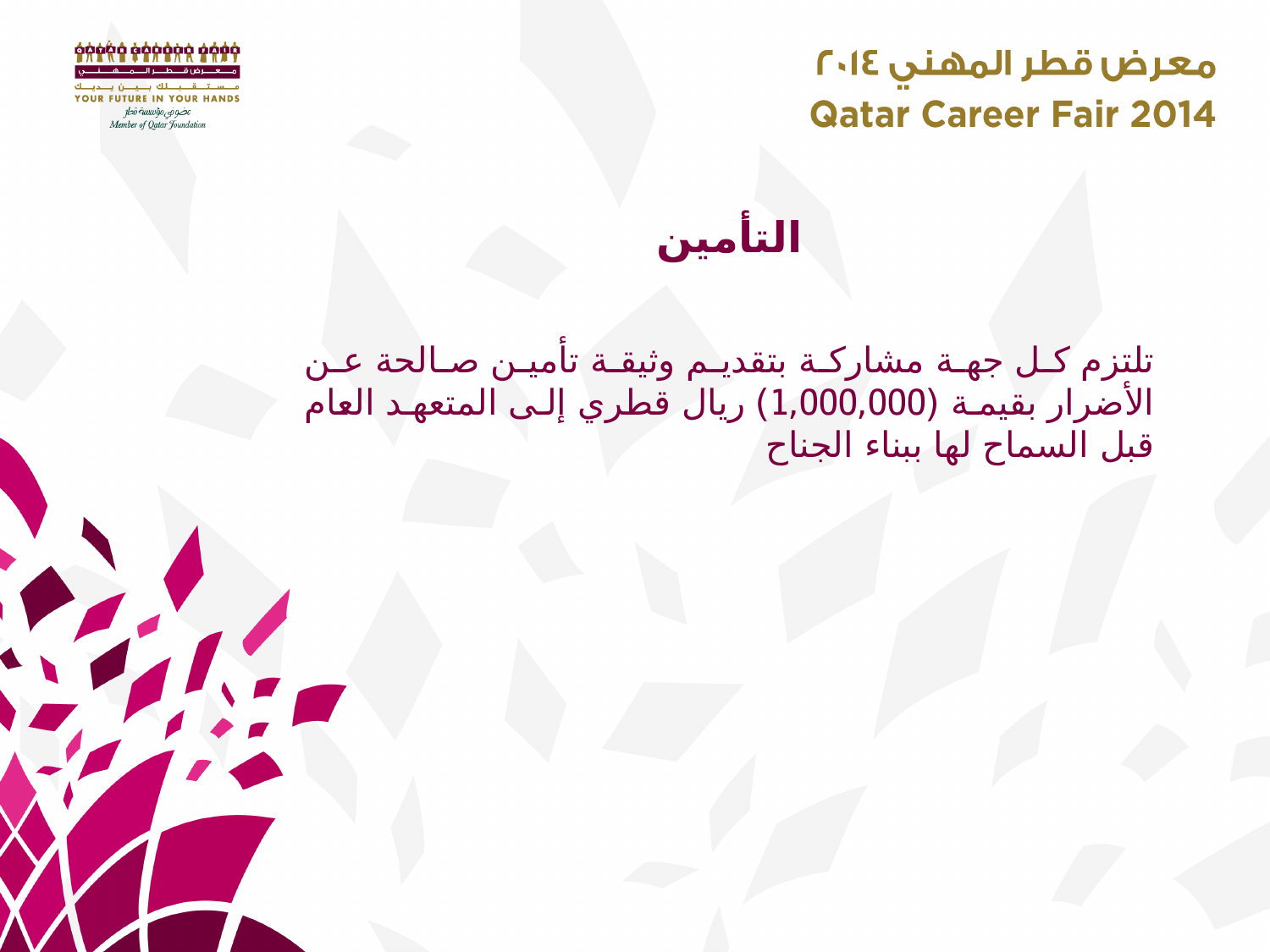

التأمين

تلتزم كل جهة مشاركة بتقديم وثيقة تأمين صالحة عن الأضرار بقيمة (1,000,000) ريال قطري إلى المتعهد العام قبل السماح لها ببناء الجناح